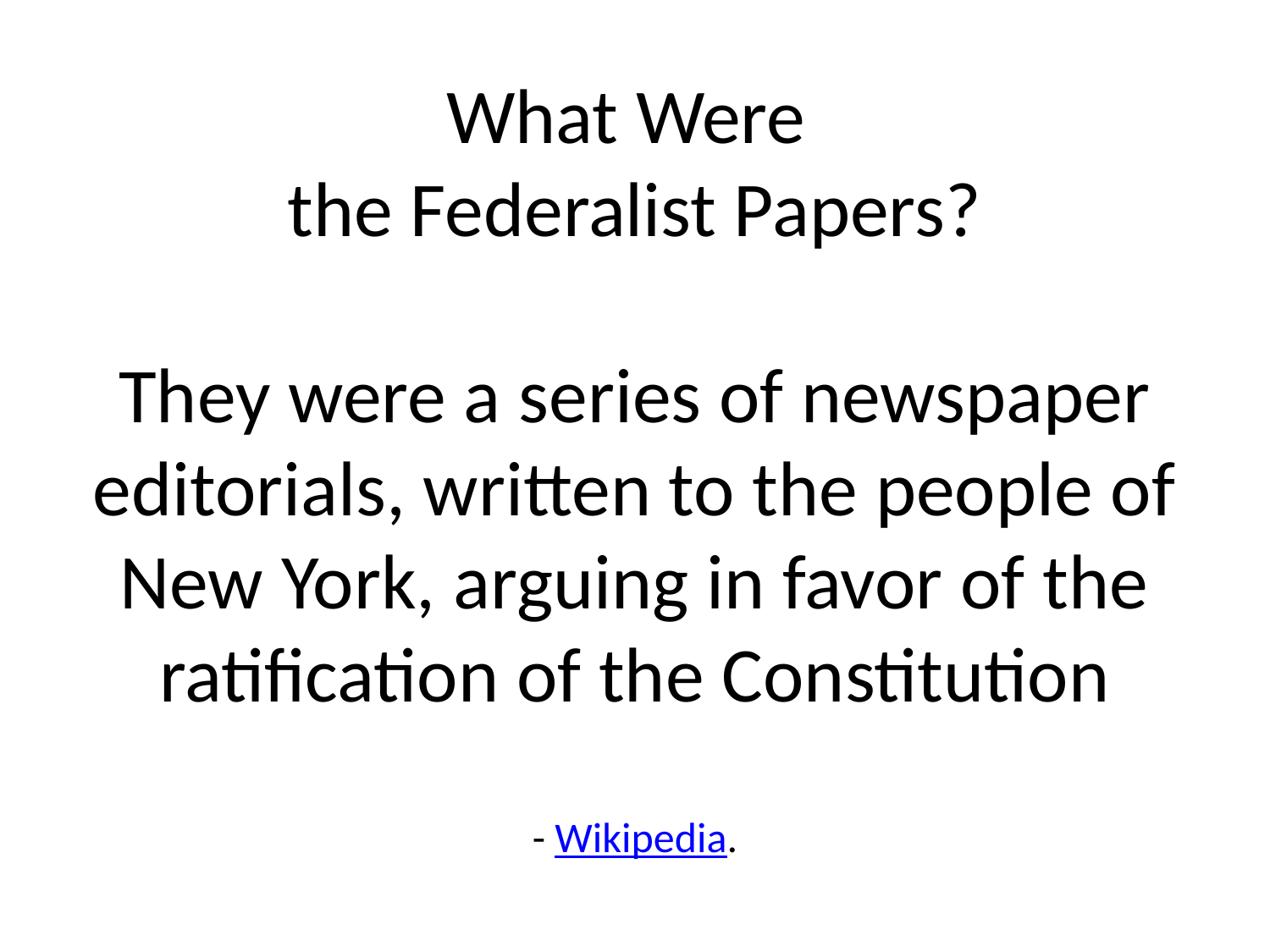

# What Were the Federalist Papers? They were a series of newspaper editorials, written to the people of New York, arguing in favor of the ratification of the Constitution - Wikipedia.